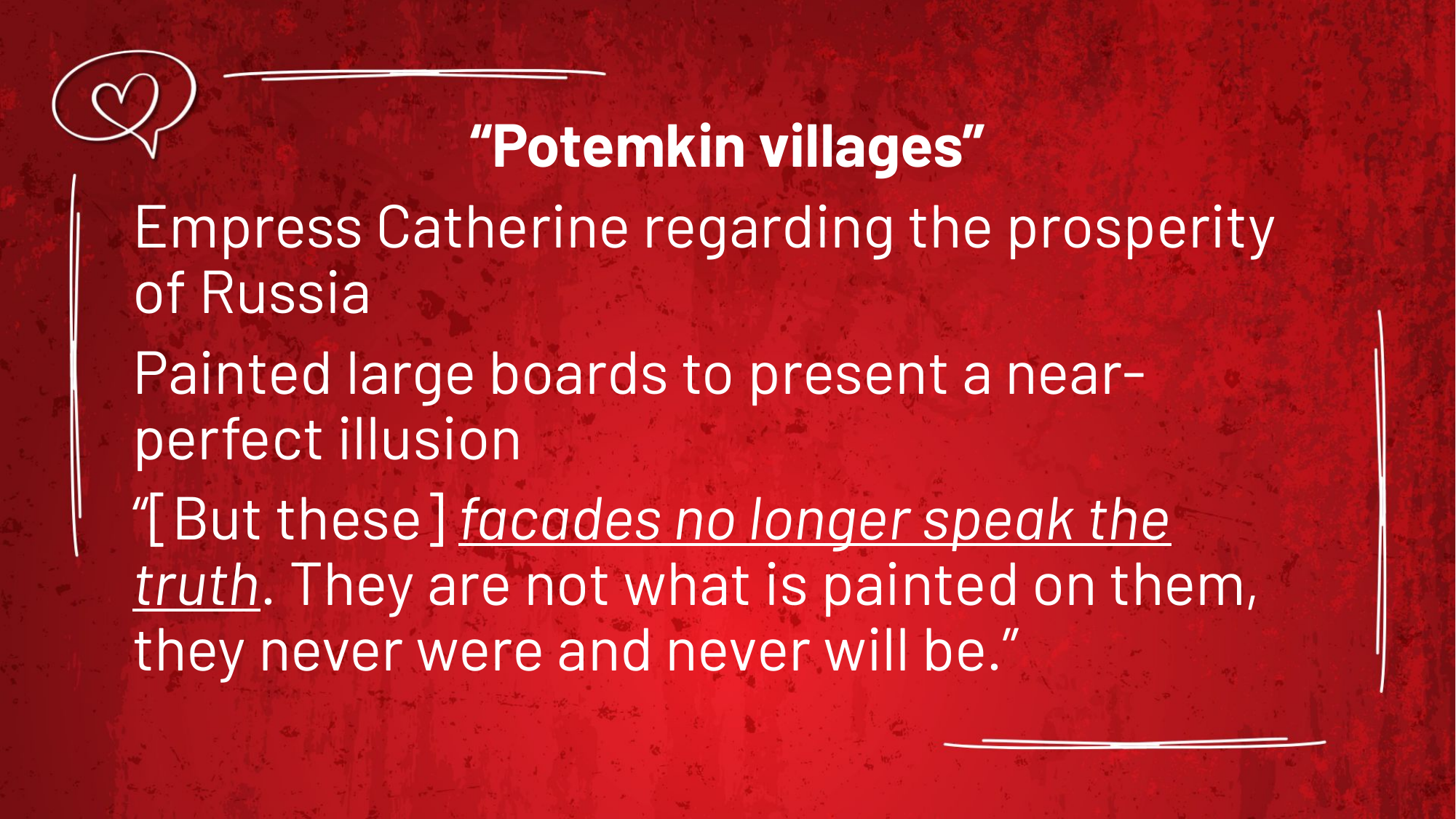

“Potemkin villages”
Empress Catherine regarding the prosperity of Russia
Painted large boards to present a near-perfect illusion
“[But these] facades no longer speak the truth. They are not what is painted on them, they never were and never will be.”